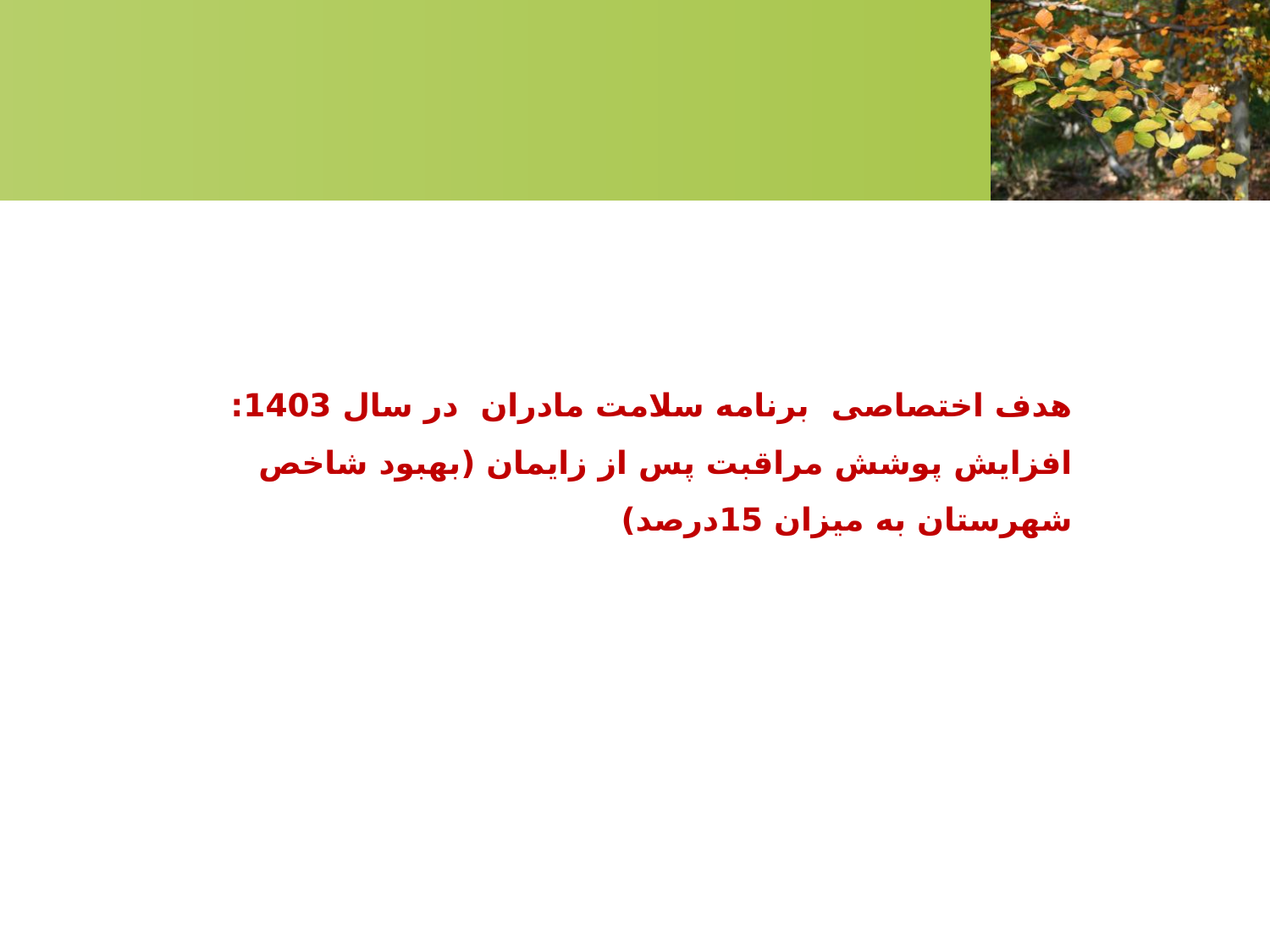

هدف اختصاصی  برنامه سلامت مادران  در سال 1403: افزایش پوشش مراقبت پس از زایمان (بهبود شاخص شهرستان به میزان 15درصد)